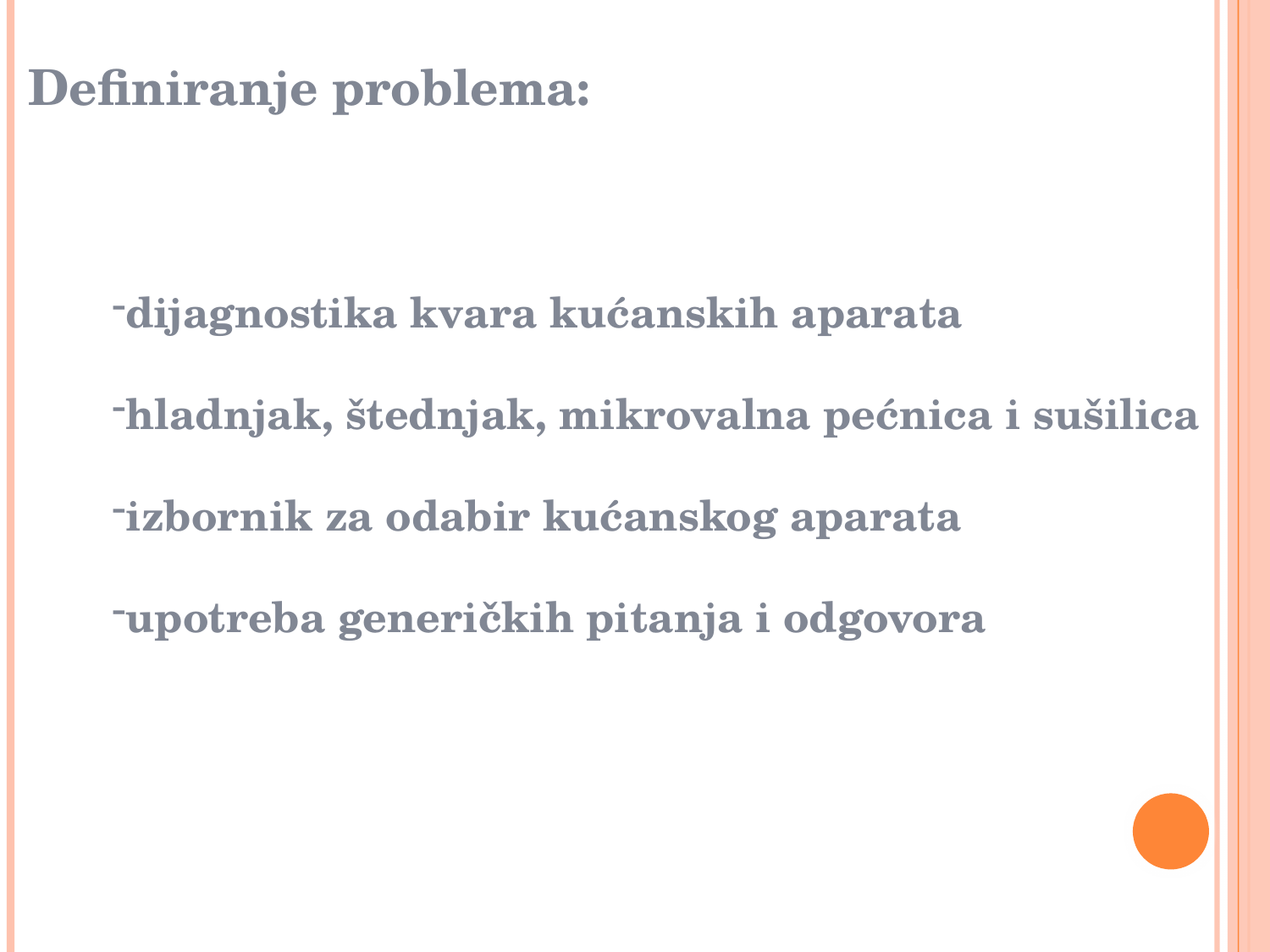

Definiranje problema:
dijagnostika kvara kućanskih aparata
hladnjak, štednjak, mikrovalna pećnica i sušilica
izbornik za odabir kućanskog aparata
upotreba generičkih pitanja i odgovora